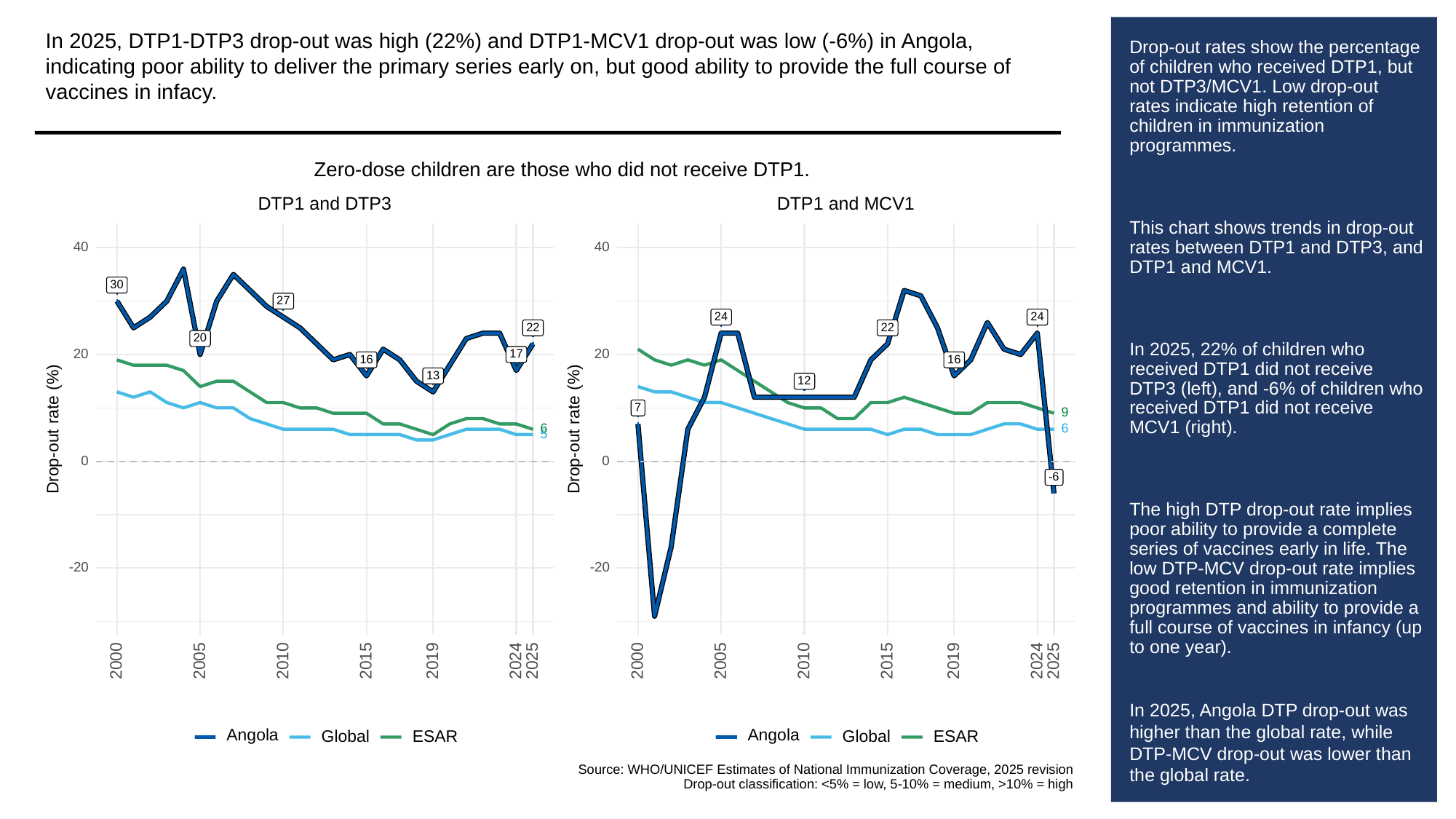

In 2025, DTP1-DTP3 drop-out was high (22%) and DTP1-MCV1 drop-out was low (-6%) in Angola, indicating poor ability to deliver the primary series early on, but good ability to provide the full course of vaccines in infacy.
# Drop-out rates show the percentage of children who received DTP1, but not DTP3/MCV1. Low drop-out rates indicate high retention of children in immunization programmes.

This chart shows trends in drop-out rates between DTP1 and DTP3, and DTP1 and MCV1.

In 2025, 22% of children who received DTP1 did not receive DTP3 (left), and -6% of children who received DTP1 did not receive MCV1 (right).

The high DTP drop-out rate implies poor ability to provide a complete series of vaccines early in life. The low DTP-MCV drop-out rate implies good retention in immunization programmes and ability to provide a full course of vaccines in infancy (up to one year).

In 2025, Angola DTP drop-out was higher than the global rate, while DTP-MCV drop-out was lower than the global rate.

Zero-dose children are those who did not receive DTP1.
DTP1 and MCV1
DTP1 and DTP3

40
40

30

27

24
24

22
22

20

20
20
17

16
16

13

12

7

9
Drop-out rate (%)
Drop-out rate (%)
6
6
5
0
0

-6

-20
-20

2000
2005
2010
2015
2019
2024
2025
2000
2005
2010
2015
2019
2024
2025
Angola
Angola
Global
ESAR
Global
ESAR

Source: WHO/UNICEF Estimates of National Immunization Coverage, 2025 revision
Drop-out classification: <5% = low, 5-10% = medium, >10% = high